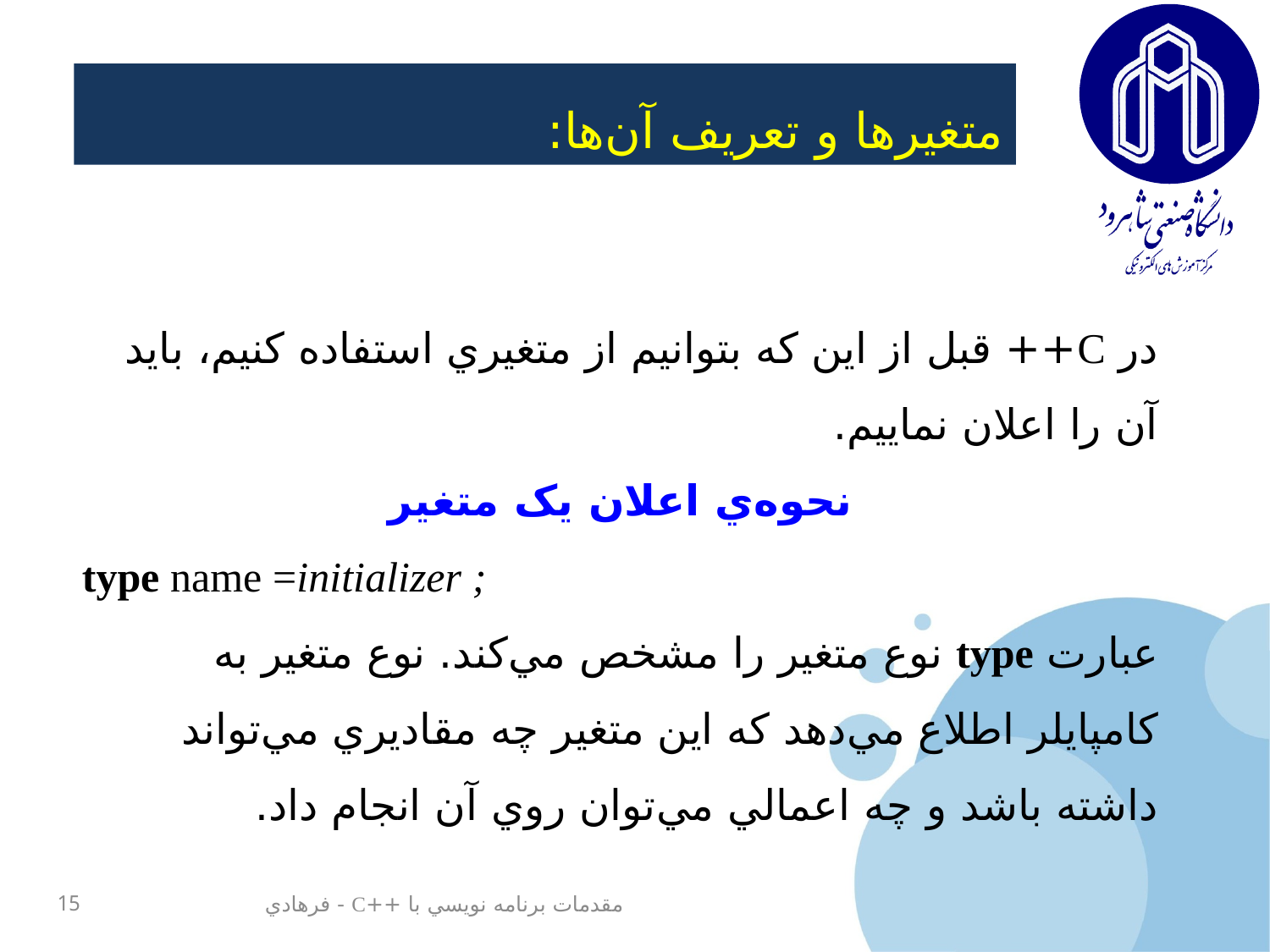

متغيرها و تعريف آن‌ها:
در C++ قبل از اين که بتوانيم از متغيري استفاده کنيم، بايد آن را اعلان نماييم.
نحوه‌ي اعلان يک متغير
type name =initializer ;
عبارت type نوع متغير را مشخص مي‌کند. نوع متغير به کامپايلر اطلاع مي‌دهد که اين متغير چه مقاديري مي‌تواند داشته باشد و چه اعمالي مي‌توان روي آن انجام داد.

15
مقدمات برنامه نويسي با ++C - فرهادي